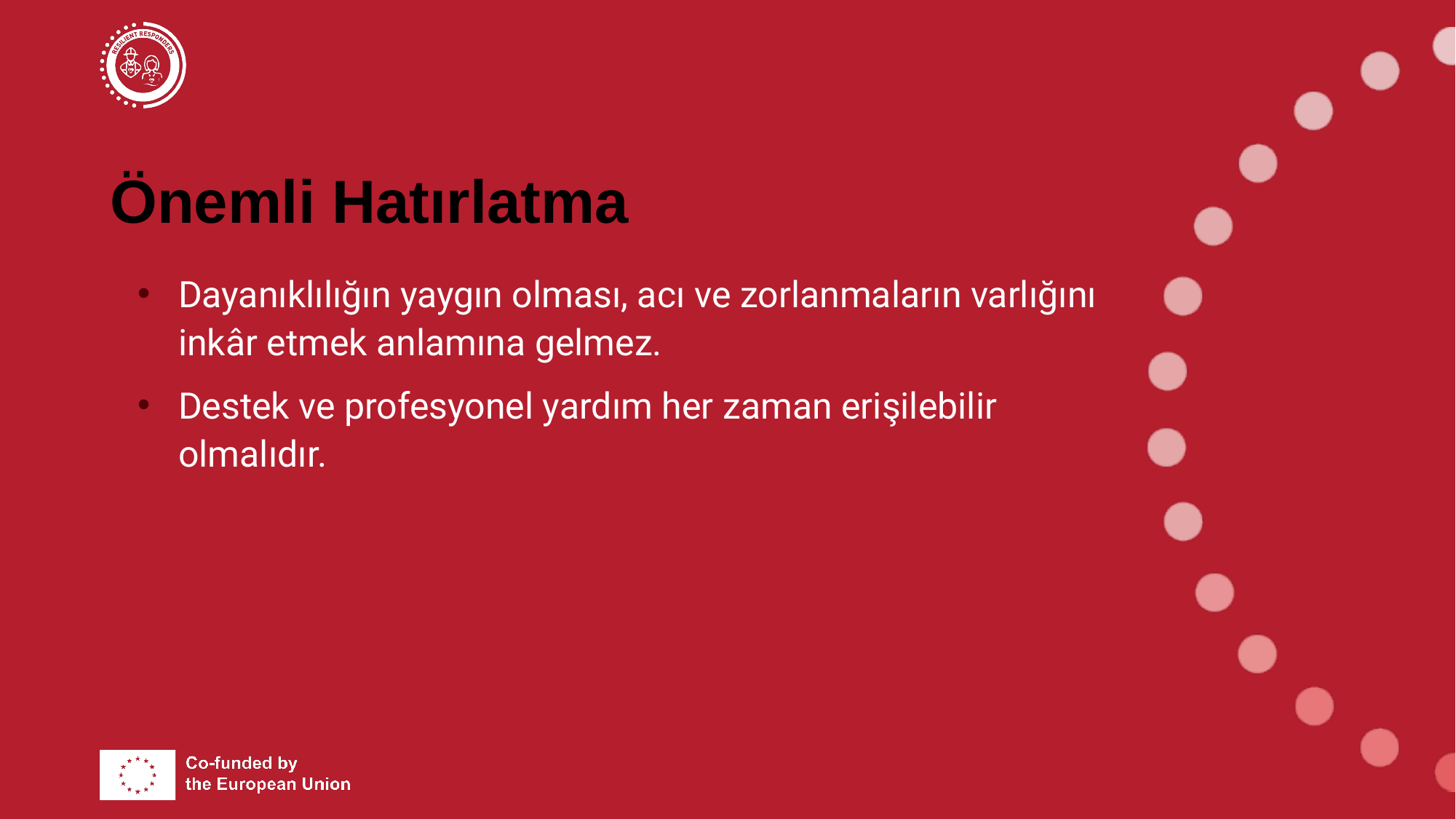

# Önemli Hatırlatma
Dayanıklılığın yaygın olması, acı ve zorlanmaların varlığını inkâr etmek anlamına gelmez.
Destek ve profesyonel yardım her zaman erişilebilir olmalıdır.